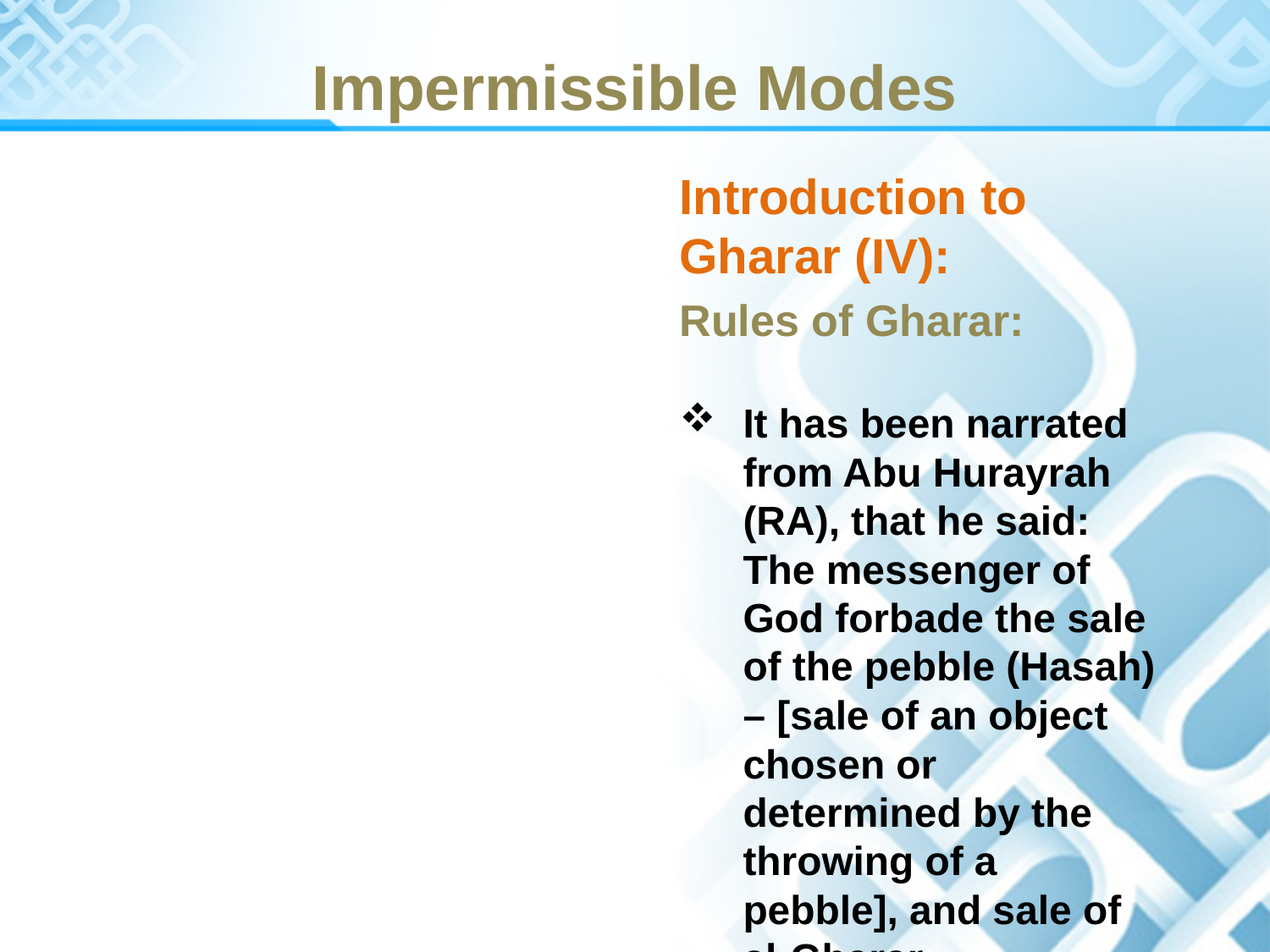

Impermissible Modes
Introduction to Gharar (IV):
Rules of Gharar:

It has been narrated from Abu Hurayrah (RA), that he said: The messenger of God forbade the sale of the pebble (Hasah) – [sale of an object chosen or determined by the throwing of a pebble], and sale of al-Gharar.